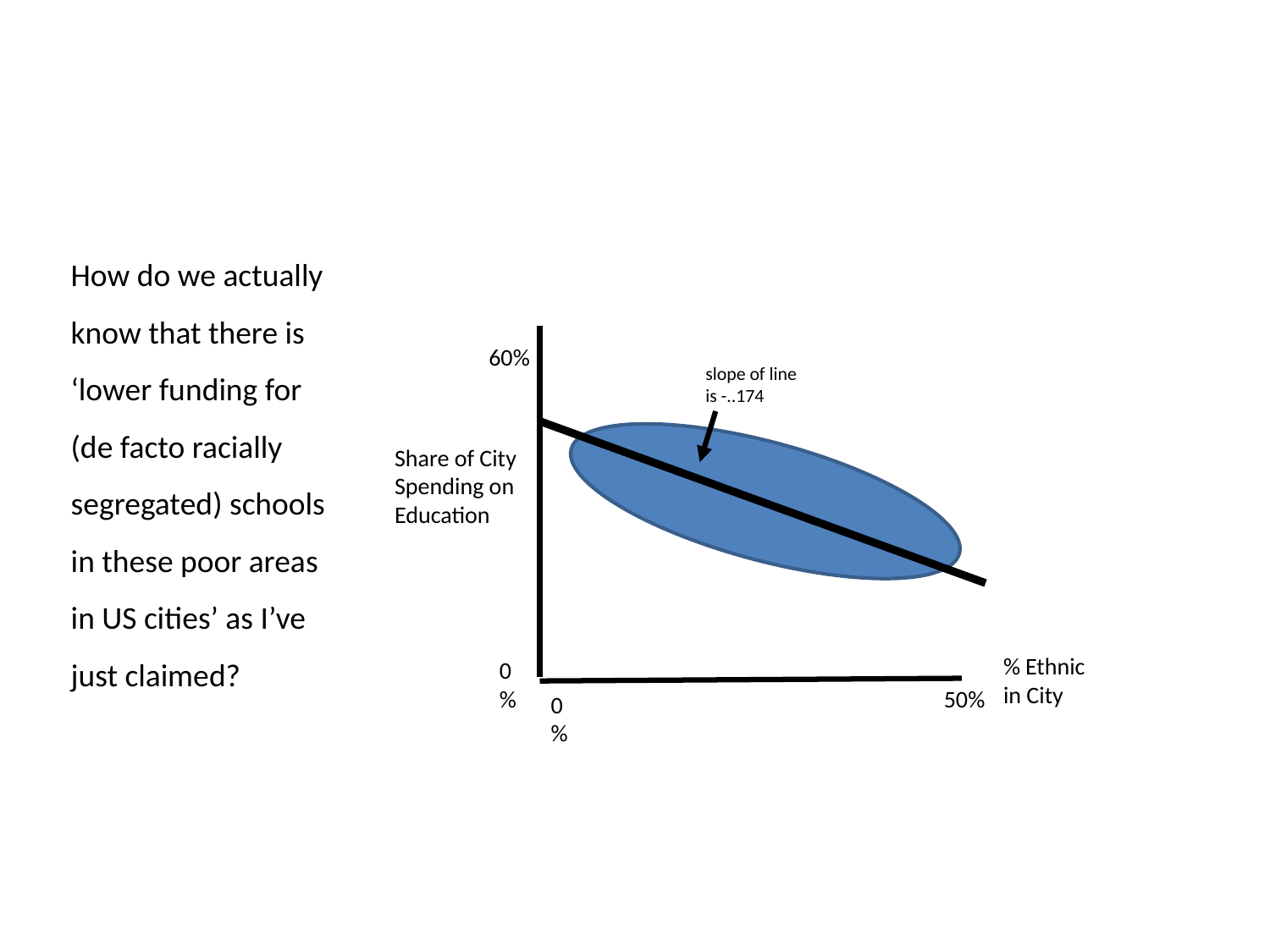

How do we actually know that there is ‘lower funding for (de facto racially segregated) schools in these poor areas in US cities’ as I’ve just claimed?
60%
slope of line is -..174
.
.
.
Share of City Spending on Education
.
.

.
.
.
.
.
% Ethnic in City
0%
50%
0%